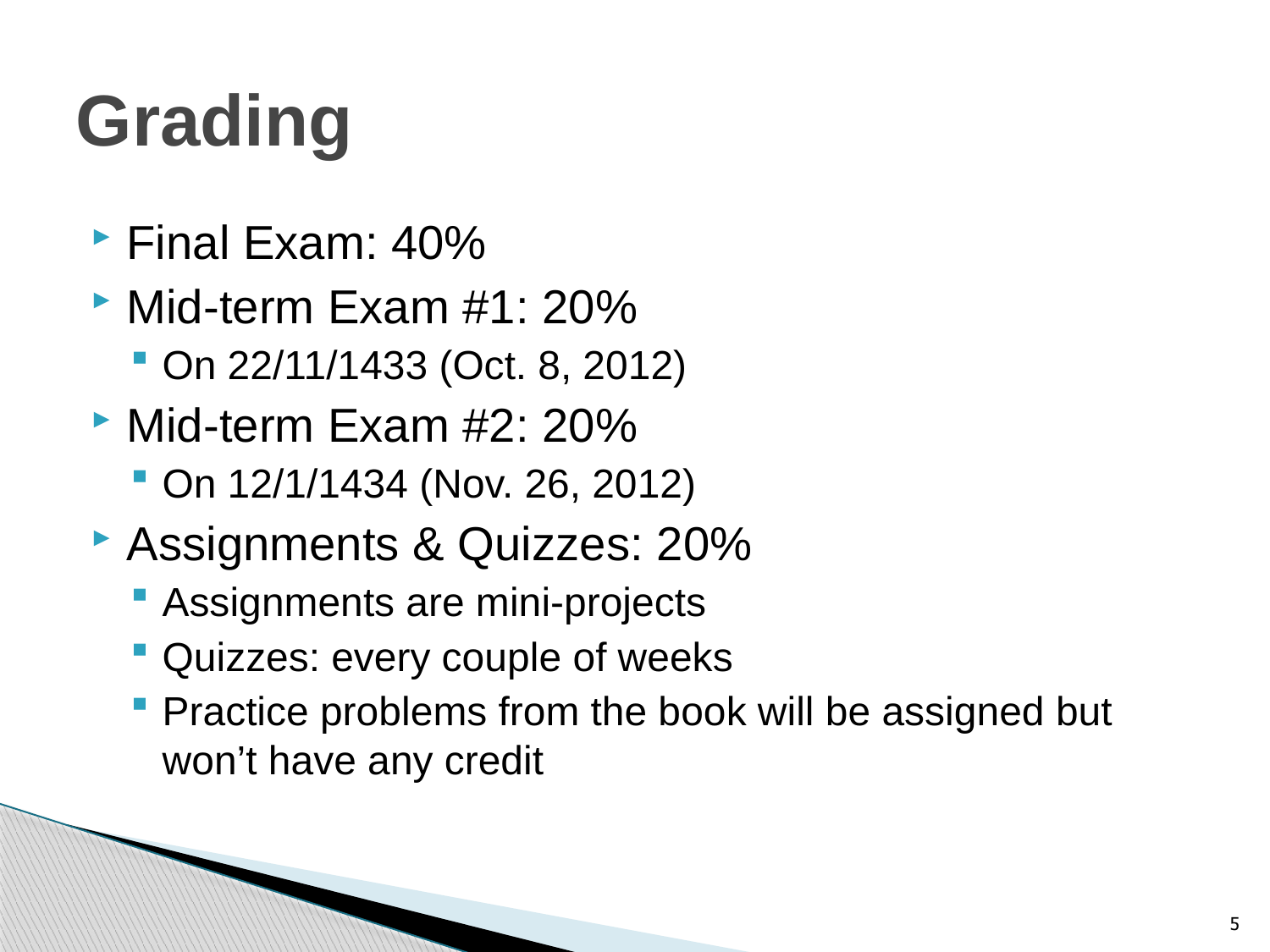

# Grading
Final Exam: 40%
Mid-term Exam #1: 20%
On 22/11/1433 (Oct. 8, 2012)
Mid-term Exam #2: 20%
On 12/1/1434 (Nov. 26, 2012)
Assignments & Quizzes: 20%
Assignments are mini-projects
Quizzes: every couple of weeks
Practice problems from the book will be assigned but won’t have any credit

5